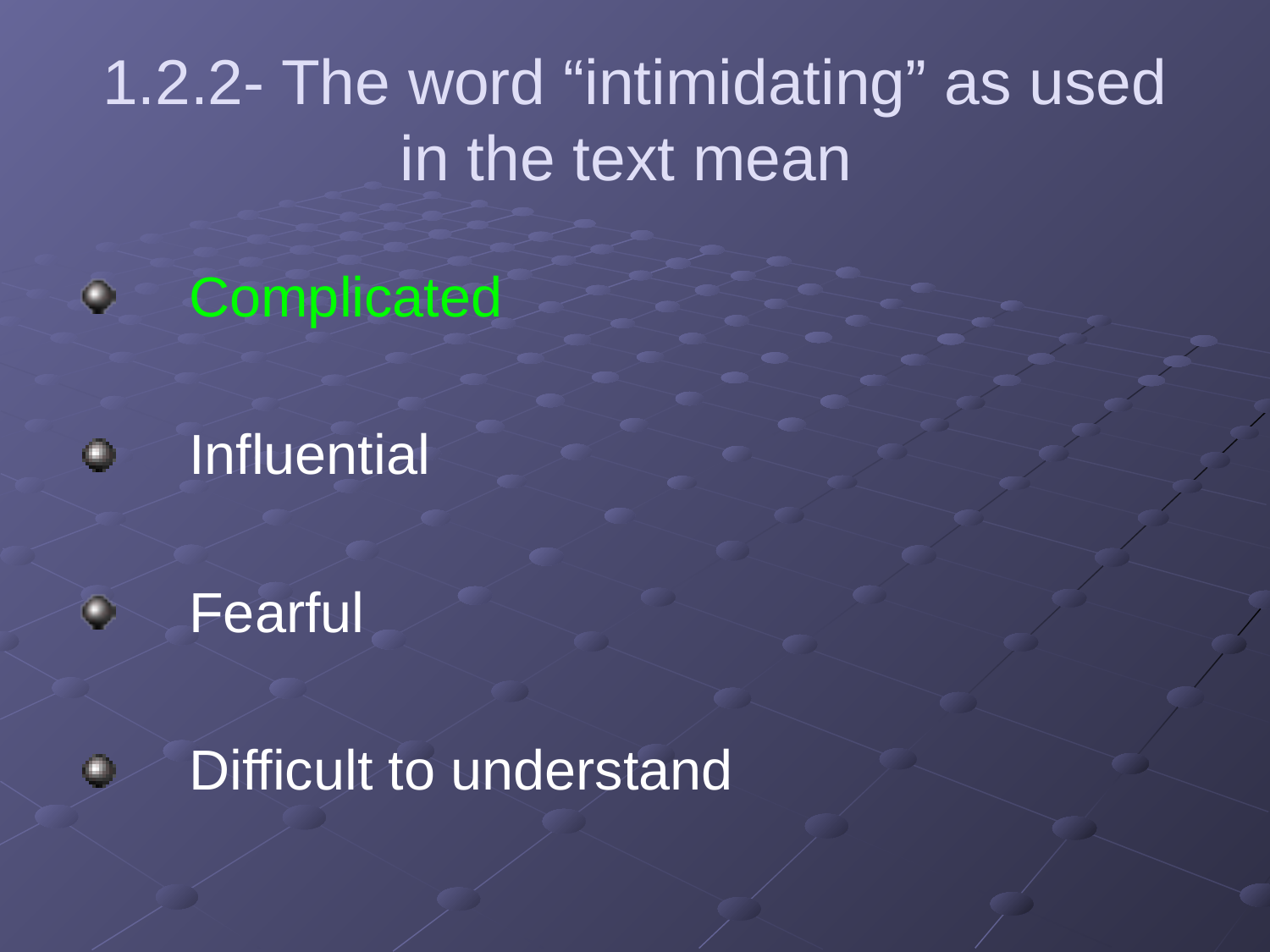

# 1.2.2- The word “intimidating” as used in the text mean
Complicated

Influential

Fearful

Difficult to understand